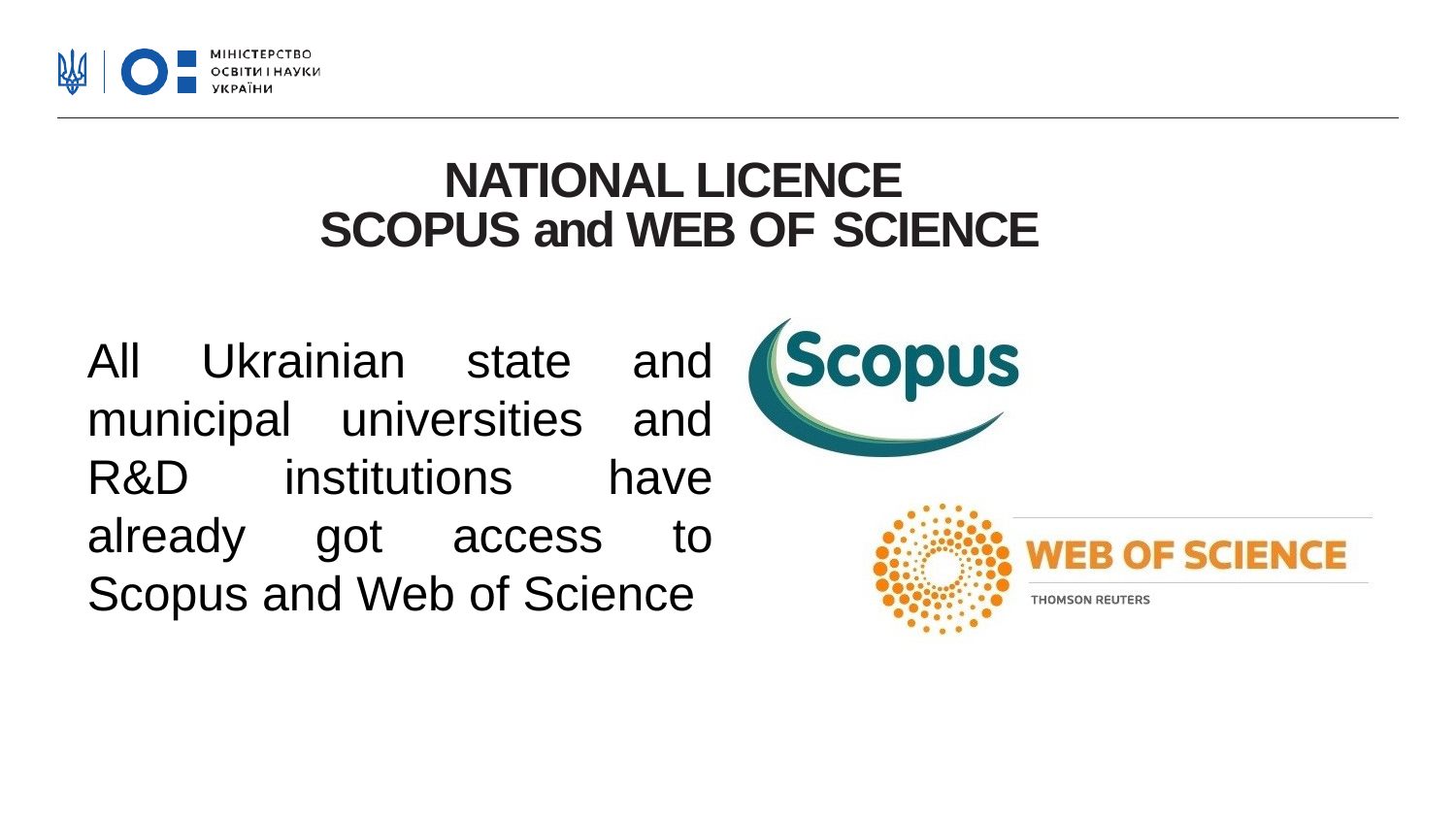

# NATIONAL LICENCE SCOPUS and WEB OF SCIENCE

All Ukrainian state and municipal universities and R&D institutions have already got access to Scopus and Web of Science